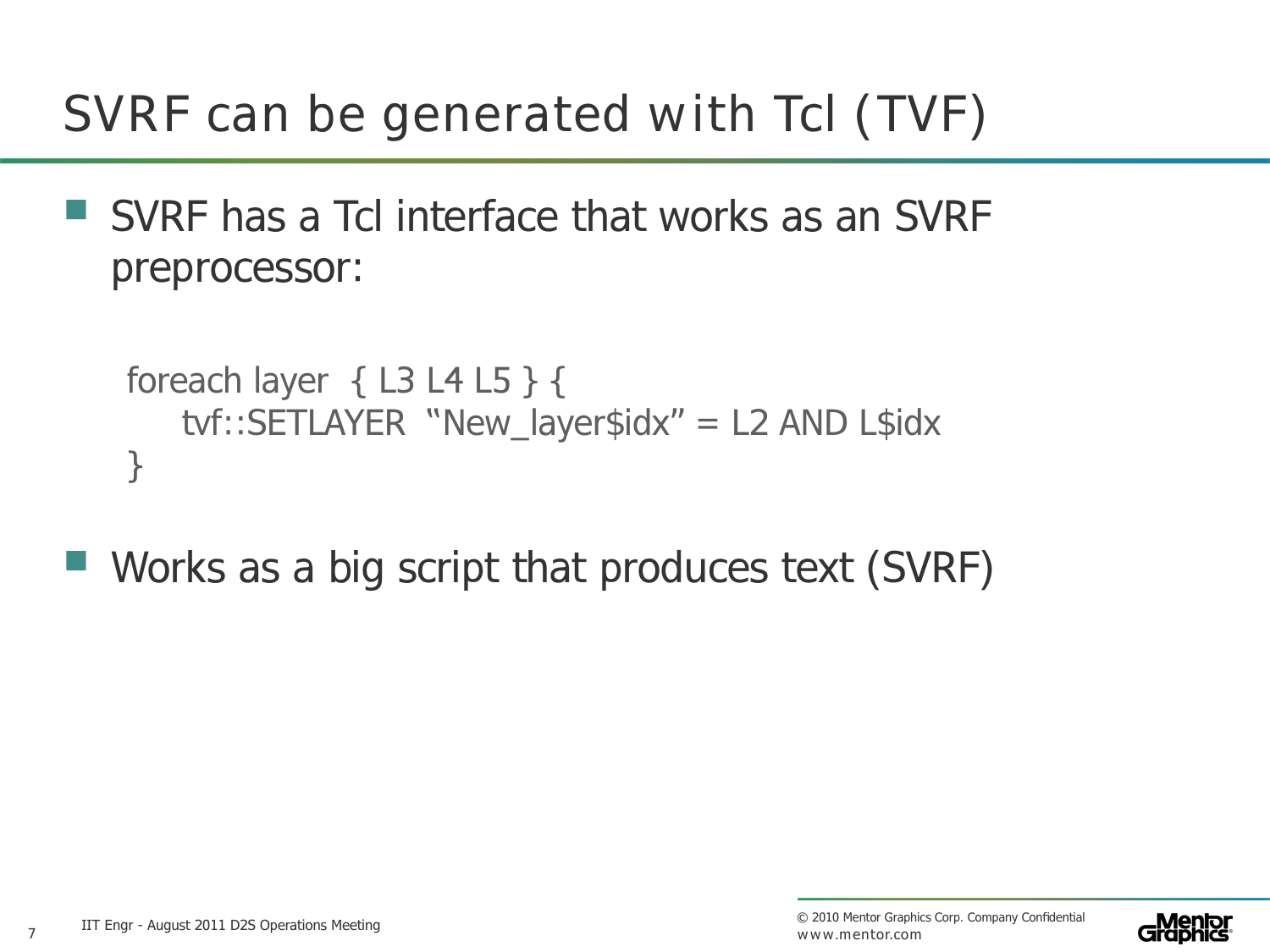

# SVRF can be generated with Tcl (TVF)
SVRF has a Tcl interface that works as an SVRF preprocessor:

foreach layer  { L3 L4 L5 } {
     tvf::SETLAYER  “New_layer$idx” = L2 AND L$idx
}

Works as a big script that produces text (SVRF)
IIT Engr - August 2011 D2S Operations Meeting